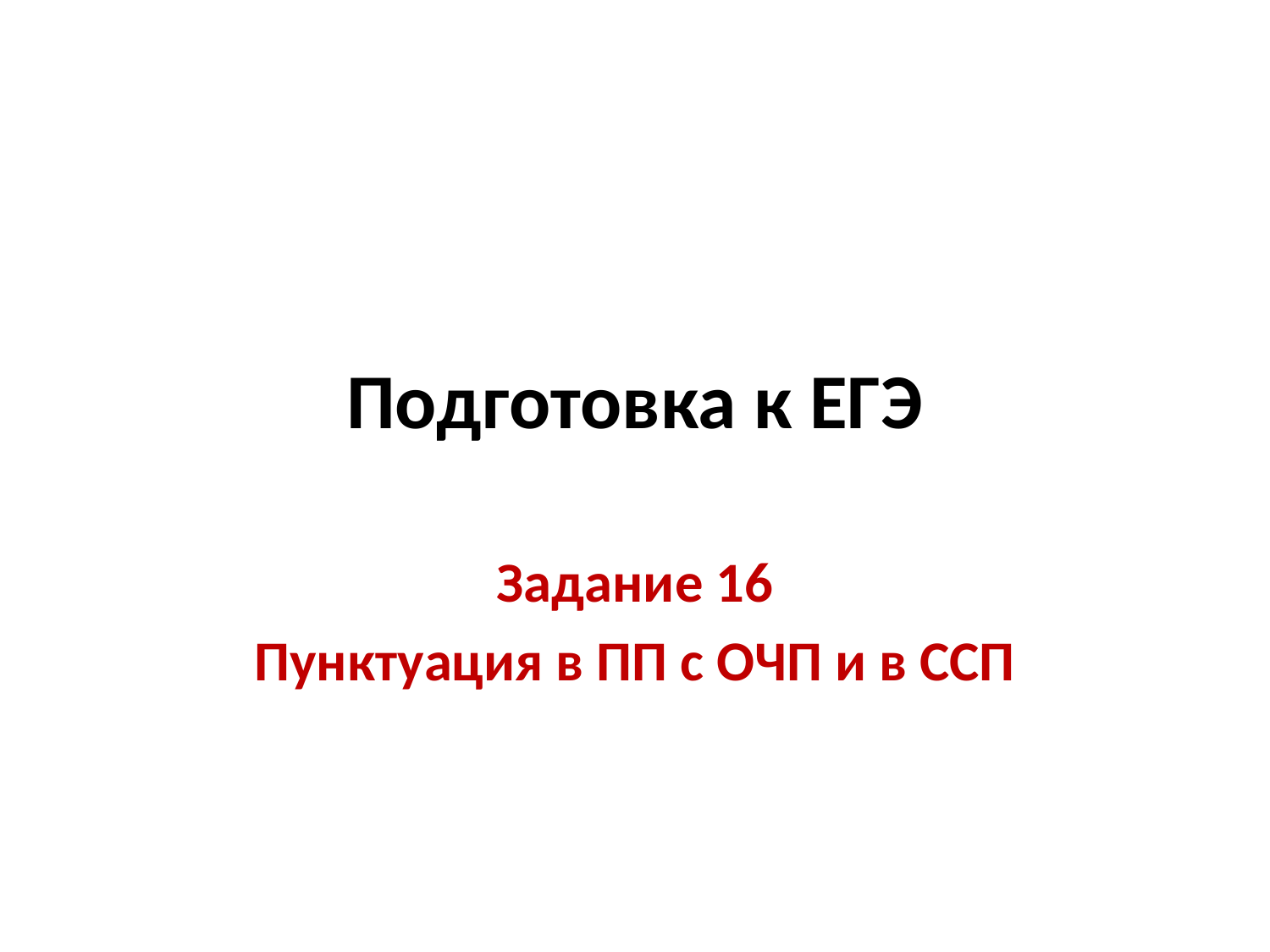

# Подготовка к ЕГЭ
Задание 16
Пунктуация в ПП с ОЧП и в ССП